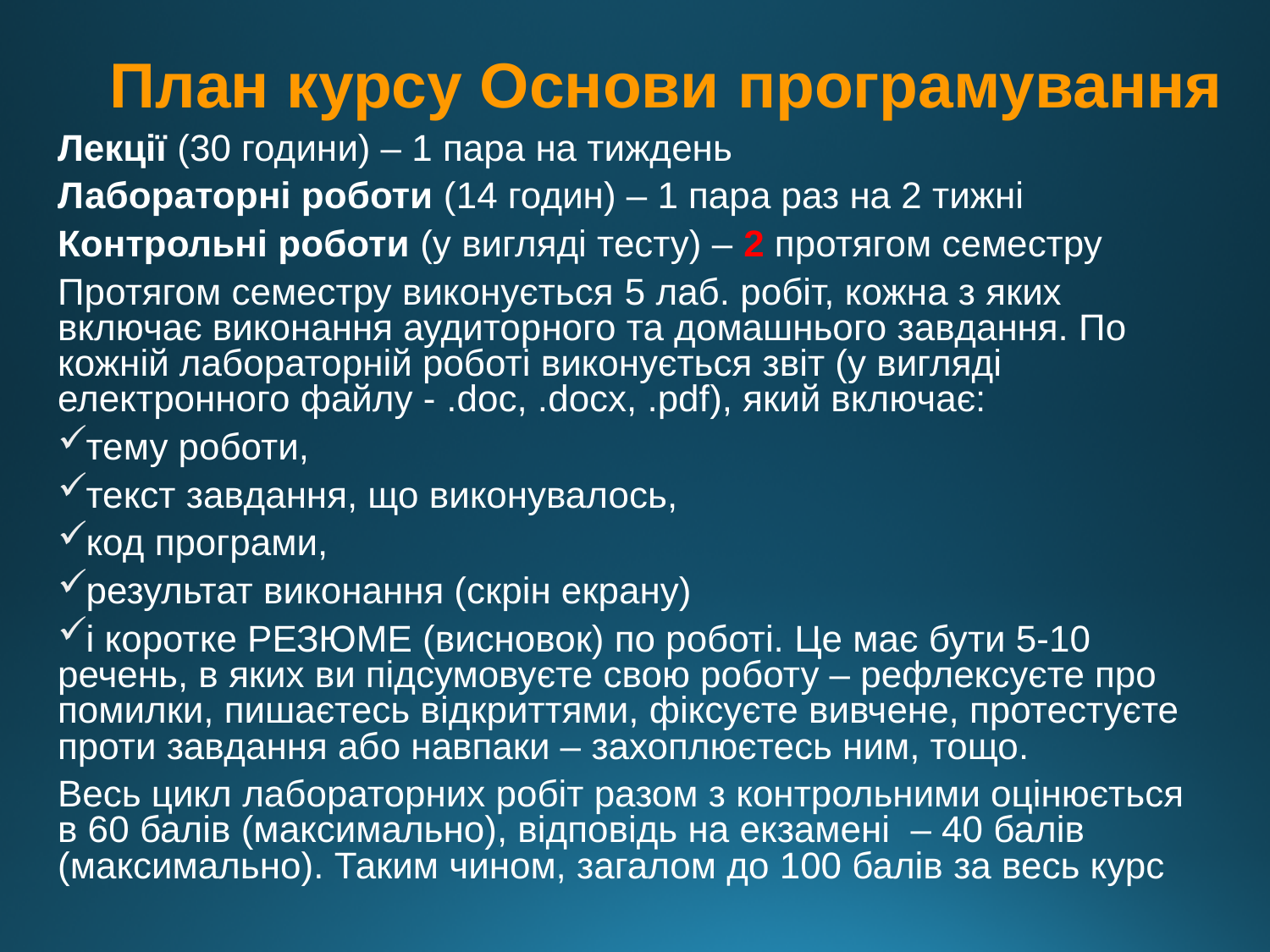

# План курсу Основи програмування
Лекції (30 години) – 1 пара на тиждень
Лабораторні роботи (14 годин) – 1 пара раз на 2 тижні
Контрольні роботи (у вигляді тесту) – 2 протягом семестру
Протягом семестру виконується 5 лаб. робіт, кожна з яких включає виконання аудиторного та домашнього завдання. По кожній лабораторній роботі виконується звіт (у вигляді електронного файлу - .doc, .docx, .pdf), який включає:
тему роботи,
текст завдання, що виконувалось,
код програми,
результат виконання (скрін екрану)
і коротке РЕЗЮМЕ (висновок) по роботі. Це має бути 5-10 речень, в яких ви підсумовуєте свою роботу – рефлексуєте про помилки, пишаєтесь відкриттями, фіксуєте вивчене, протестуєте проти завдання або навпаки – захоплюєтесь ним, тощо.
Весь цикл лабораторних робіт разом з контрольними оцінюється в 60 балів (максимально), відповідь на екзамені  – 40 балів (максимально). Таким чином, загалом до 100 балів за весь курс